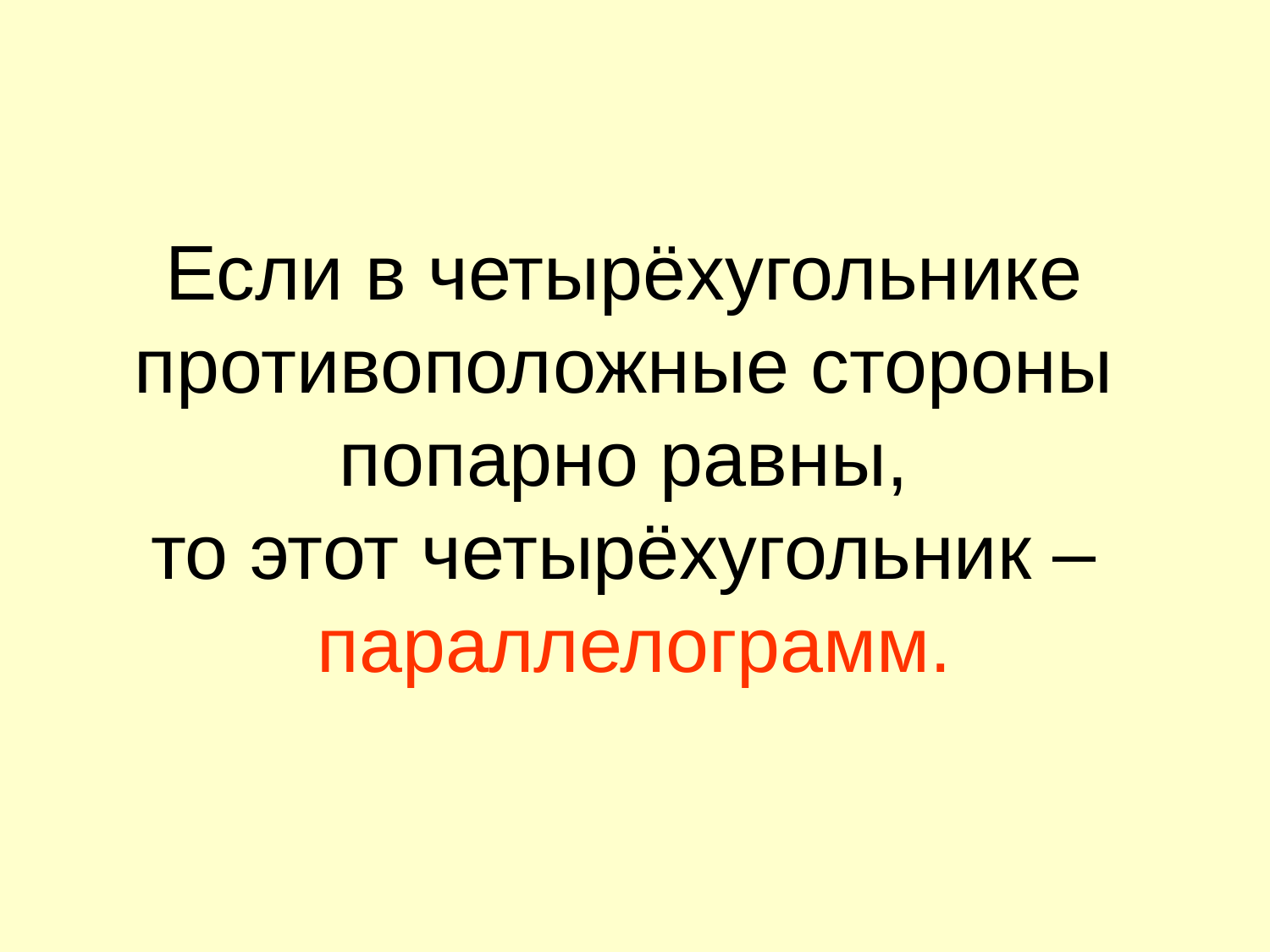

Если в четырёхугольнике
противоположные стороны
попарно равны,
то этот четырёхугольник –
параллелограмм.